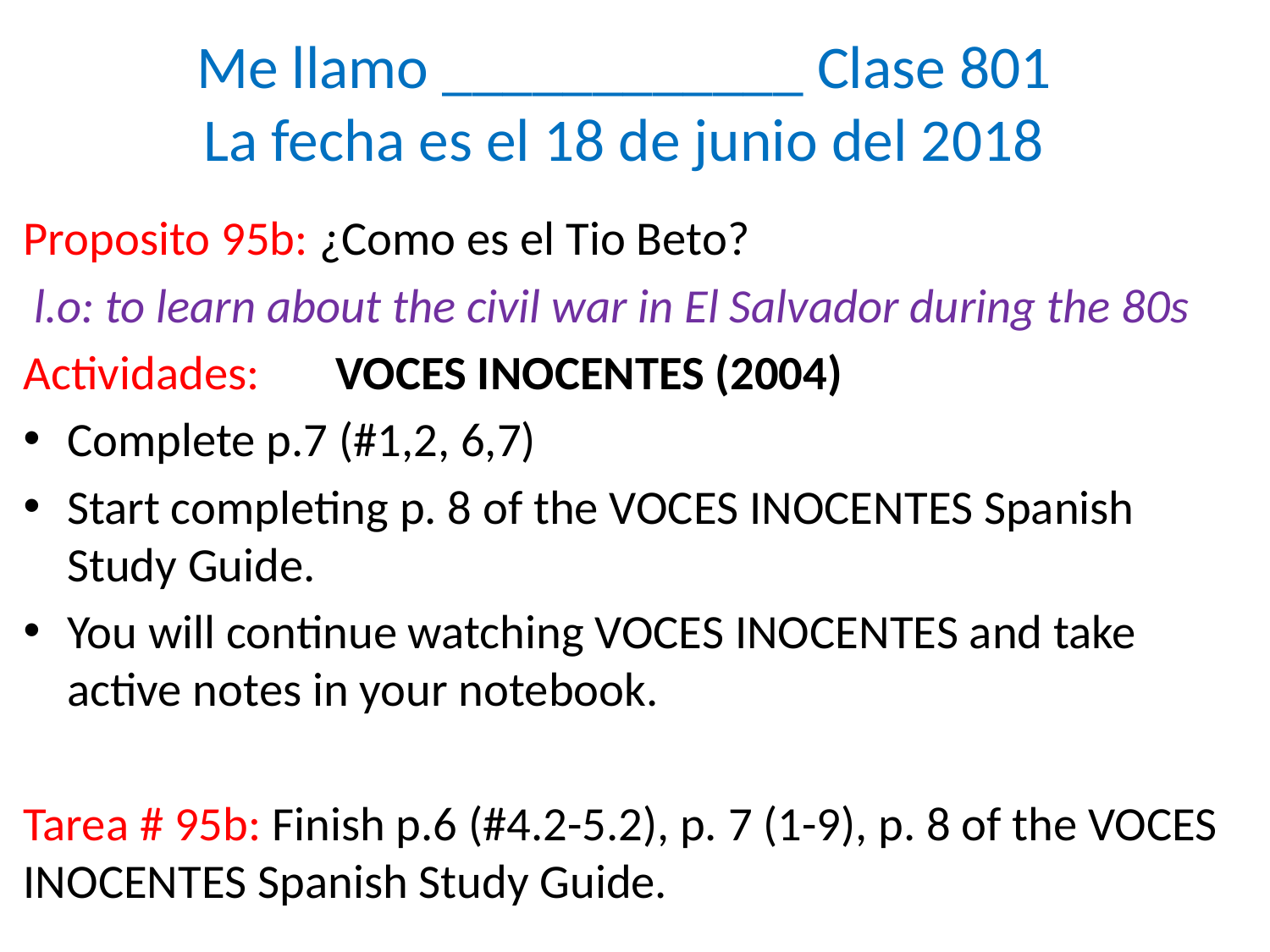

# Me llamo ____________ Clase 801 La fecha es el 18 de junio del 2018
Proposito 95b: ¿Como es el Tio Beto?
 l.o: to learn about the civil war in El Salvador during the 80s
Actividades:       VOCES INOCENTES (2004)
Complete p.7 (#1,2, 6,7)
Start completing p. 8 of the VOCES INOCENTES Spanish Study Guide.
You will continue watching VOCES INOCENTES and take active notes in your notebook.

Tarea # 95b: Finish p.6 (#4.2-5.2), p. 7 (1-9), p. 8 of the VOCES INOCENTES Spanish Study Guide.